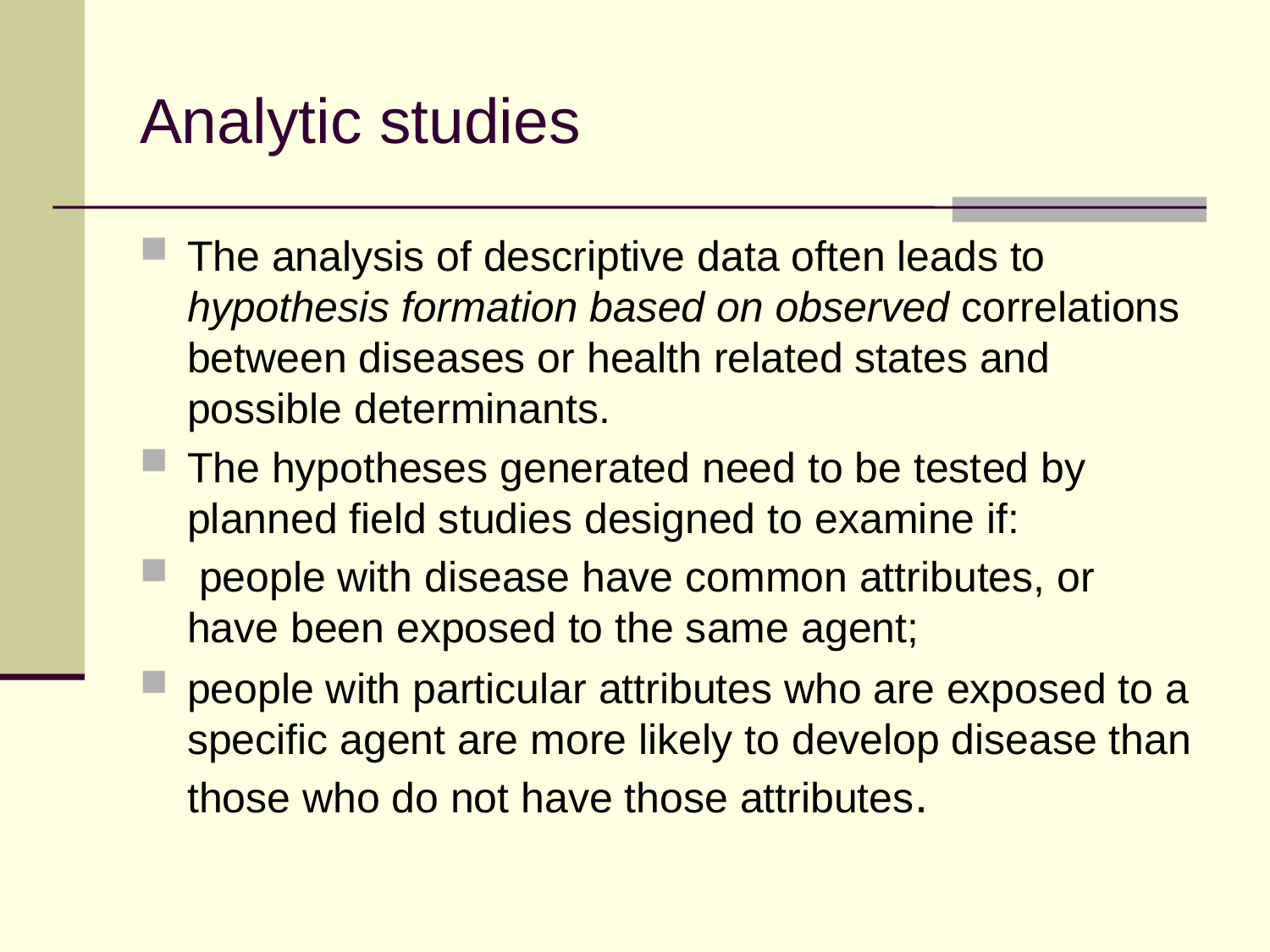

# Analytic studies
The analysis of descriptive data often leads to hypothesis formation based on observed correlations between diseases or health related states and possible determinants.
The hypotheses generated need to be tested by planned field studies designed to examine if:
 people with disease have common attributes, or have been exposed to the same agent;
people with particular attributes who are exposed to a specific agent are more likely to develop disease than those who do not have those attributes.